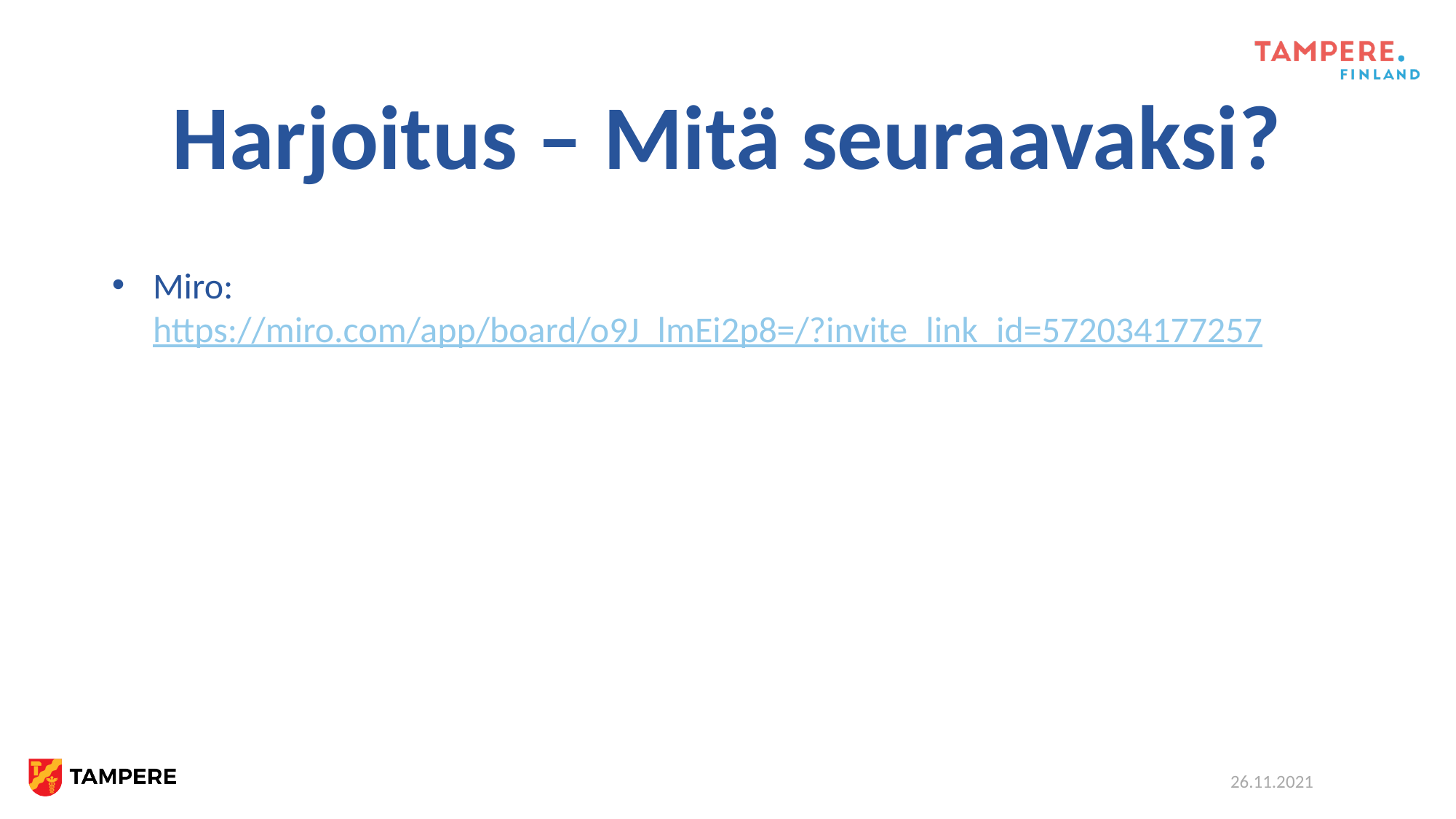

# Harjoitus – Mitä seuraavaksi?
Miro: https://miro.com/app/board/o9J_lmEi2p8=/?invite_link_id=572034177257
26.11.2021